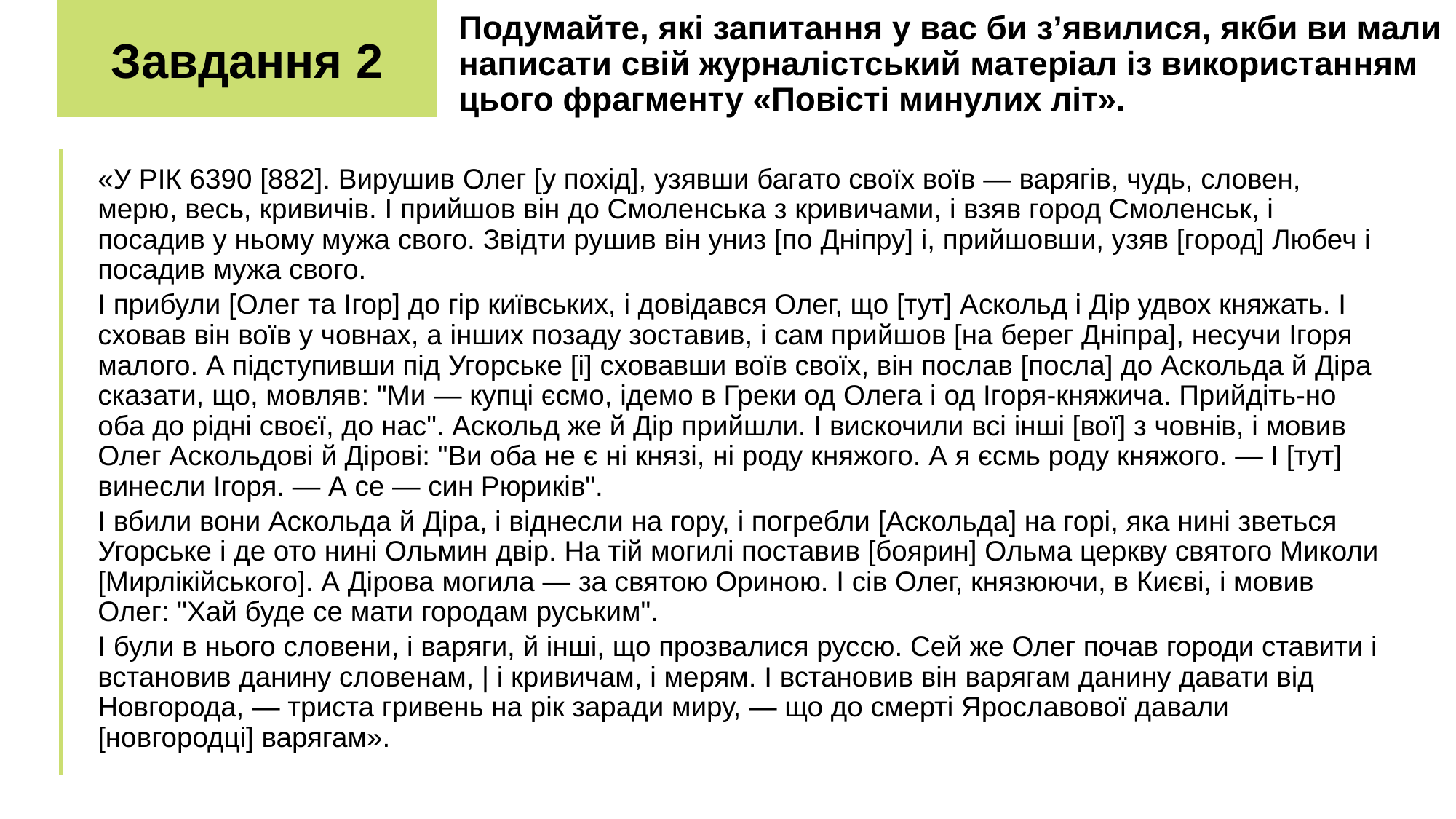

Завдання 2
Подумайте, які запитання у вас би з’явилися, якби ви мали написати свій журналістський матеріал із використанням цього фрагменту «Повісті минулих літ».
«У РІК 6390 [882]. Вирушив Олег [у похід], узявши багато своїх воїв — варягів, чудь, словен, мерю, весь, кривичів. І прийшов він до Смоленська з кривичами, і взяв город Смоленськ, і посадив у ньому мужа свого. Звідти рушив він униз [по Дніпру] і, прийшовши, узяв [город] Любеч і посадив мужа свого.
І прибули [Олег та Ігор] до гір київських, і довідався Олег, що [тут] Аскольд і Дір удвох княжать. І сховав він воїв у човнах, а інших позаду зоставив, і сам прийшов [на берег Дніпра], несучи Ігоря малого. А підступивши під Угорське [і] сховавши воїв своїх, він послав [посла] до Аскольда й Діра сказати, що, мовляв: "Ми — купці єсмо, ідемо в Греки од Олега і од Ігоря-княжича. Прийдіть-но оба до рідні своєї, до нас". Аскольд же й Дір прийшли. І вискочили всі інші [вої] з човнів, і мовив Олег Аскольдові й Дірові: "Ви оба не є ні князі, ні роду княжого. А я єсмь роду княжого. — І [тут] винесли Ігоря. — А се — син Рюриків".
І вбили вони Аскольда й Діра, і віднесли на гору, і погребли [Аскольда] на горі, яка нині зветься Угорське і де ото нині Ольмин двір. На тій могилі поставив [боярин] Ольма церкву святого Миколи [Мирлікійського]. А Дірова могила — за святою Ориною. І сів Олег, князюючи, в Києві, і мовив Олег: "Хай буде се мати городам руським".
І були в нього словени, і варяги, й інші, що прозвалися руссю. Сей же Олег почав городи ставити і встановив данину словенам, | і кривичам, і мерям. І встановив він варягам данину давати від Новгорода, — триста гривень на рік заради миру, — що до смерті Ярославової давали [новгородці] варягам».